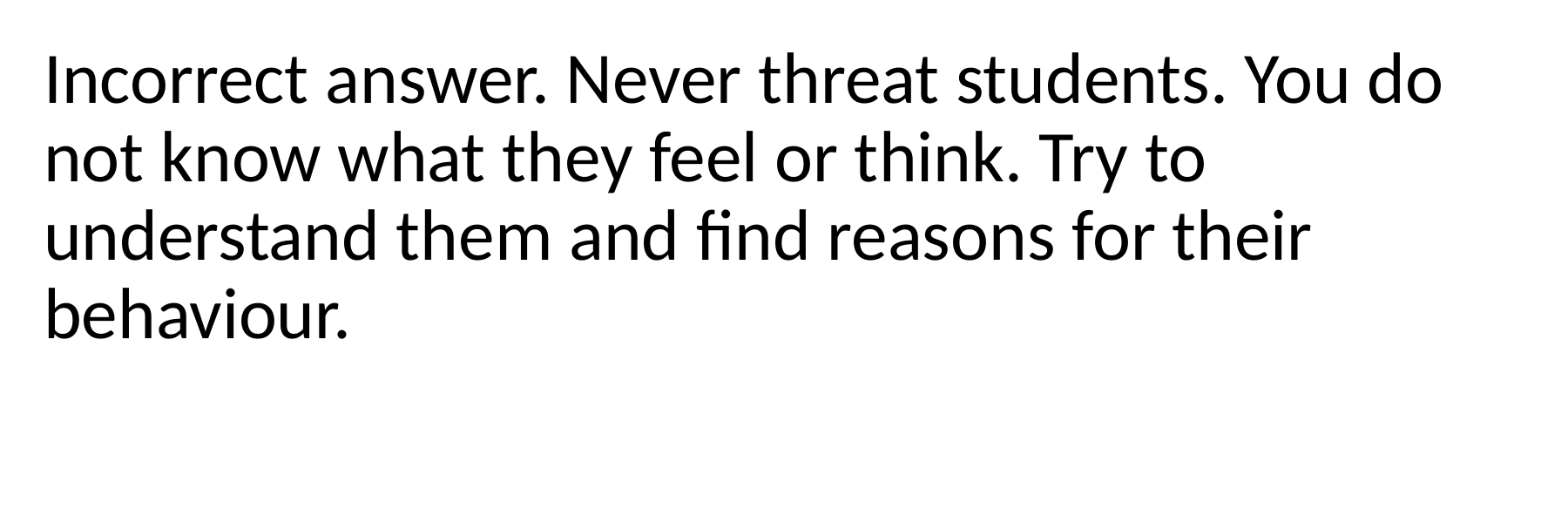

Incorrect answer. Never threat students. You do not know what they feel or think. Try to understand them and find reasons for their behaviour.